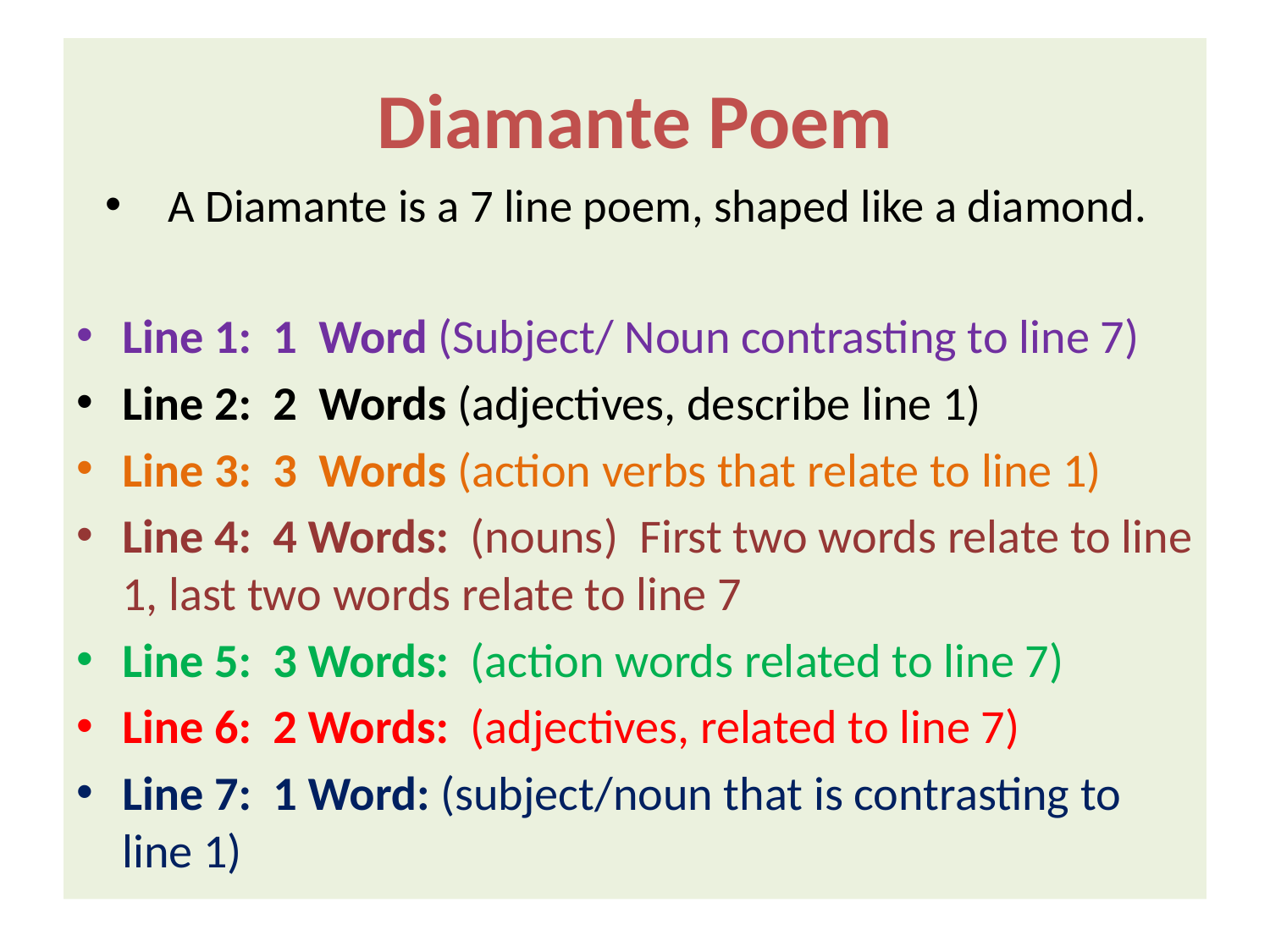

# Diamante Poem
A Diamante is a 7 line poem, shaped like a diamond.

Line 1:  1  Word (Subject/ Noun contrasting to line 7)
Line 2:  2  Words (adjectives, describe line 1)
Line 3:  3  Words (action verbs that relate to line 1)
Line 4:  4 Words:  (nouns)  First two words relate to line 1, last two words relate to line 7
Line 5:  3 Words:  (action words related to line 7)
Line 6:  2 Words:  (adjectives, related to line 7)
Line 7:  1 Word: (subject/noun that is contrasting to line 1)